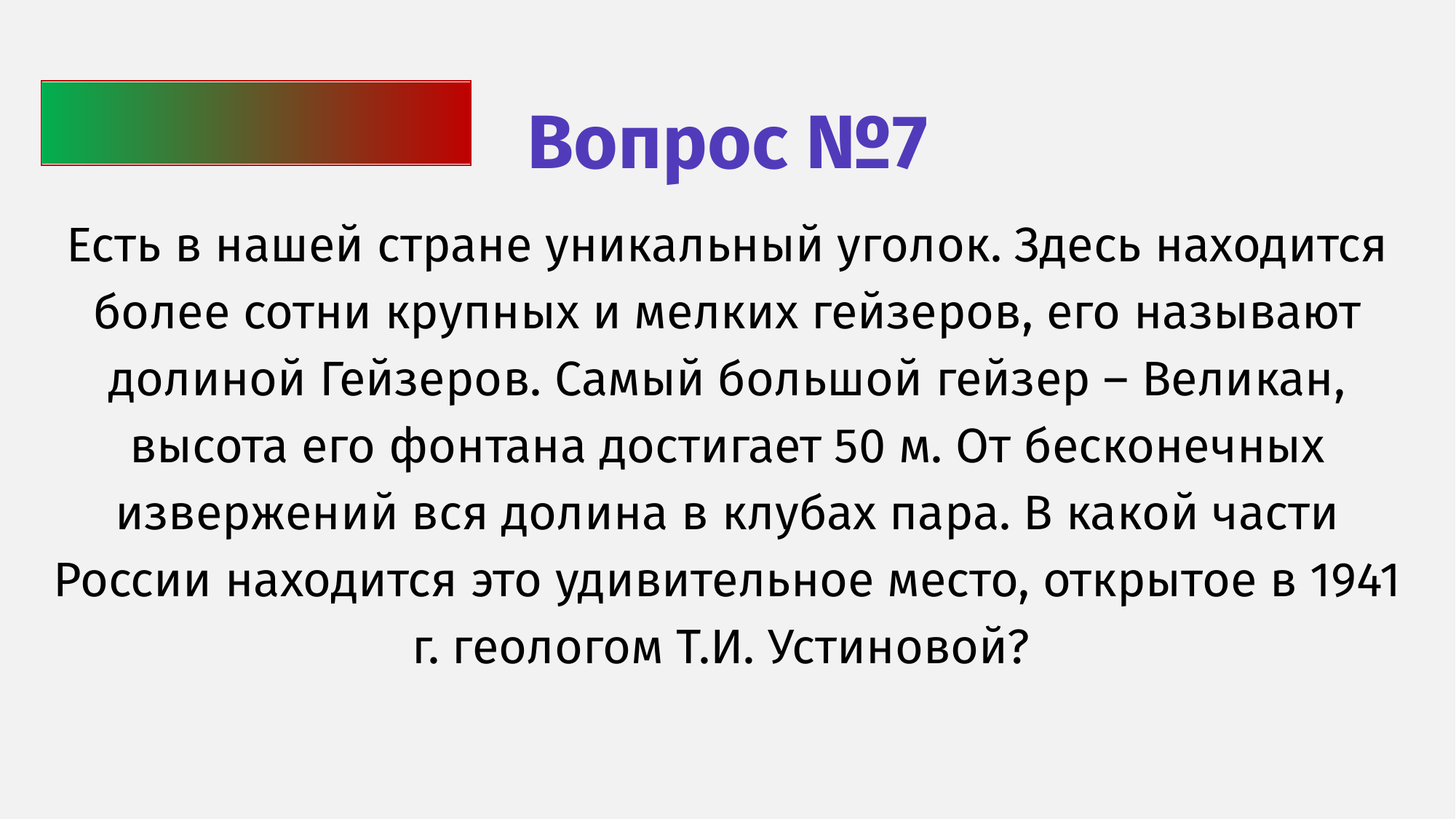

Вопрос №7
Есть в нашей стране уникальный уголок. Здесь находится более сотни крупных и мелких гейзеров, его называют долиной Гейзеров. Самый большой гейзер – Великан, высота его фонтана достигает 50 м. От бесконечных извержений вся долина в клубах пара. В какой части России находится это удивительное место, открытое в 1941 г. геологом Т.И. Устиновой?